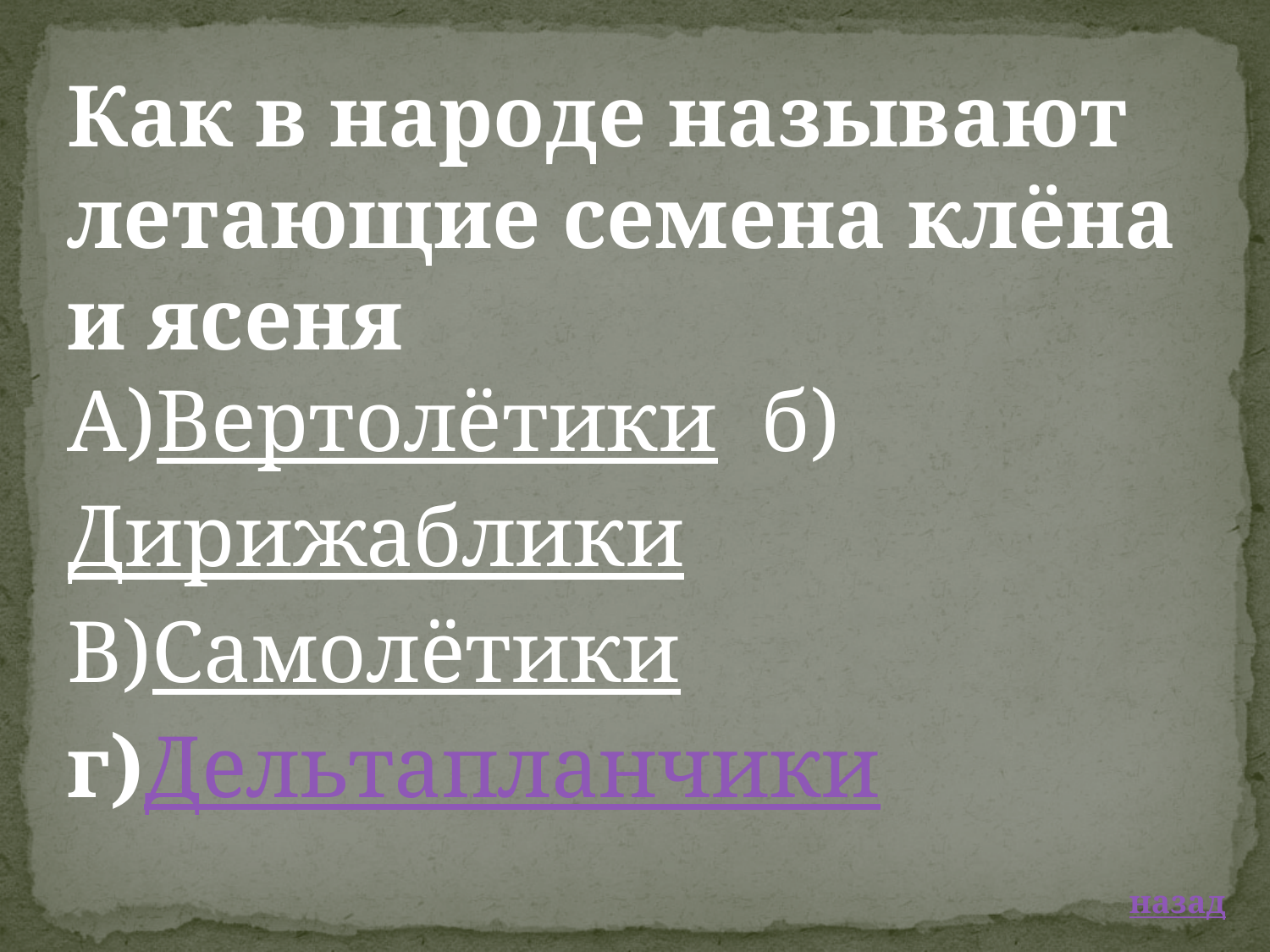

Как в народе называют летающие семена клёна и ясеня
А)Вертолётики  б)Дирижаблики
В)Самолётики
г)Дельтапланчики
 назад